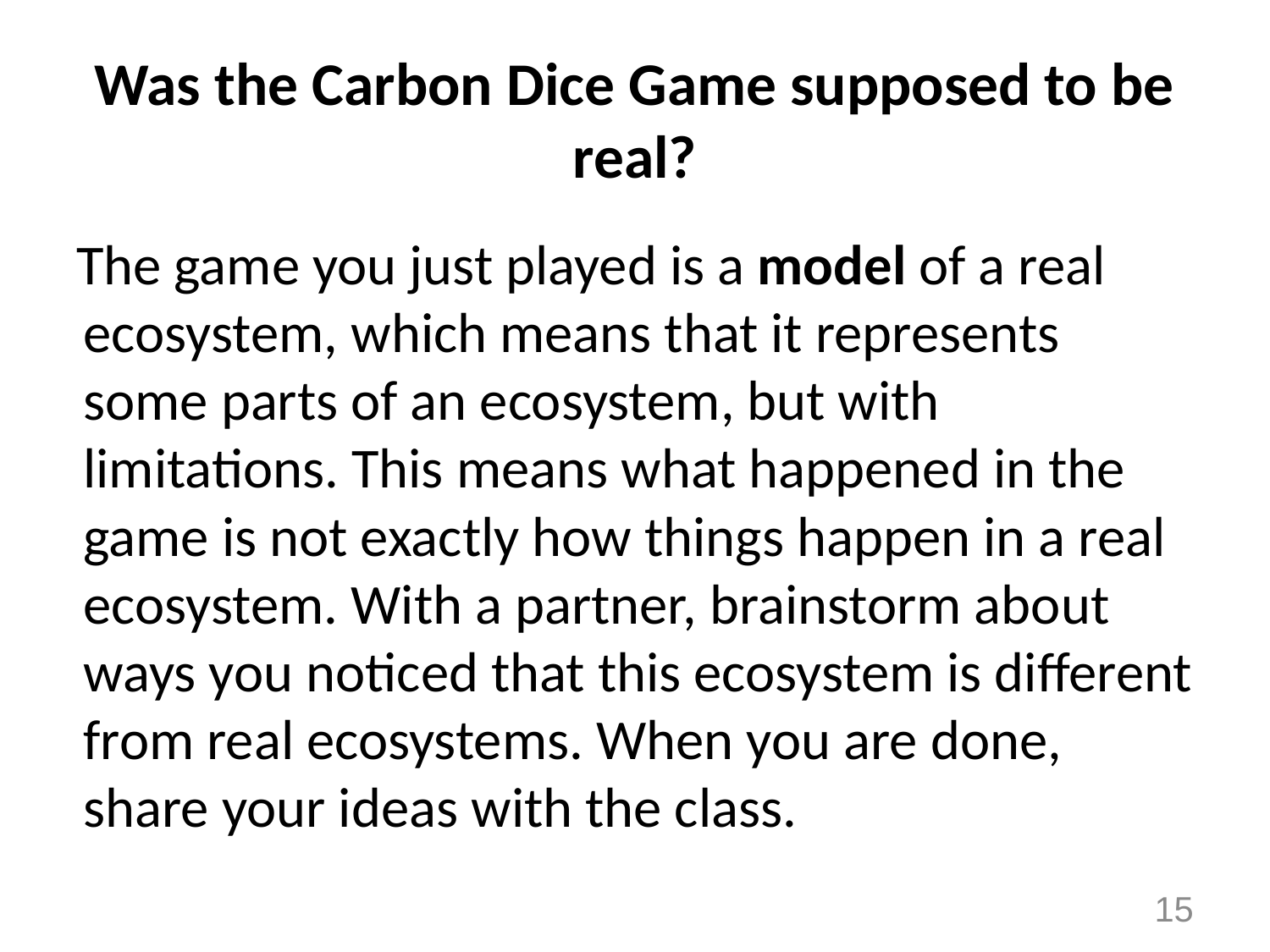

# Was the Carbon Dice Game supposed to be real?
The game you just played is a model of a real ecosystem, which means that it represents some parts of an ecosystem, but with limitations. This means what happened in the game is not exactly how things happen in a real ecosystem. With a partner, brainstorm about ways you noticed that this ecosystem is different from real ecosystems. When you are done, share your ideas with the class.

15